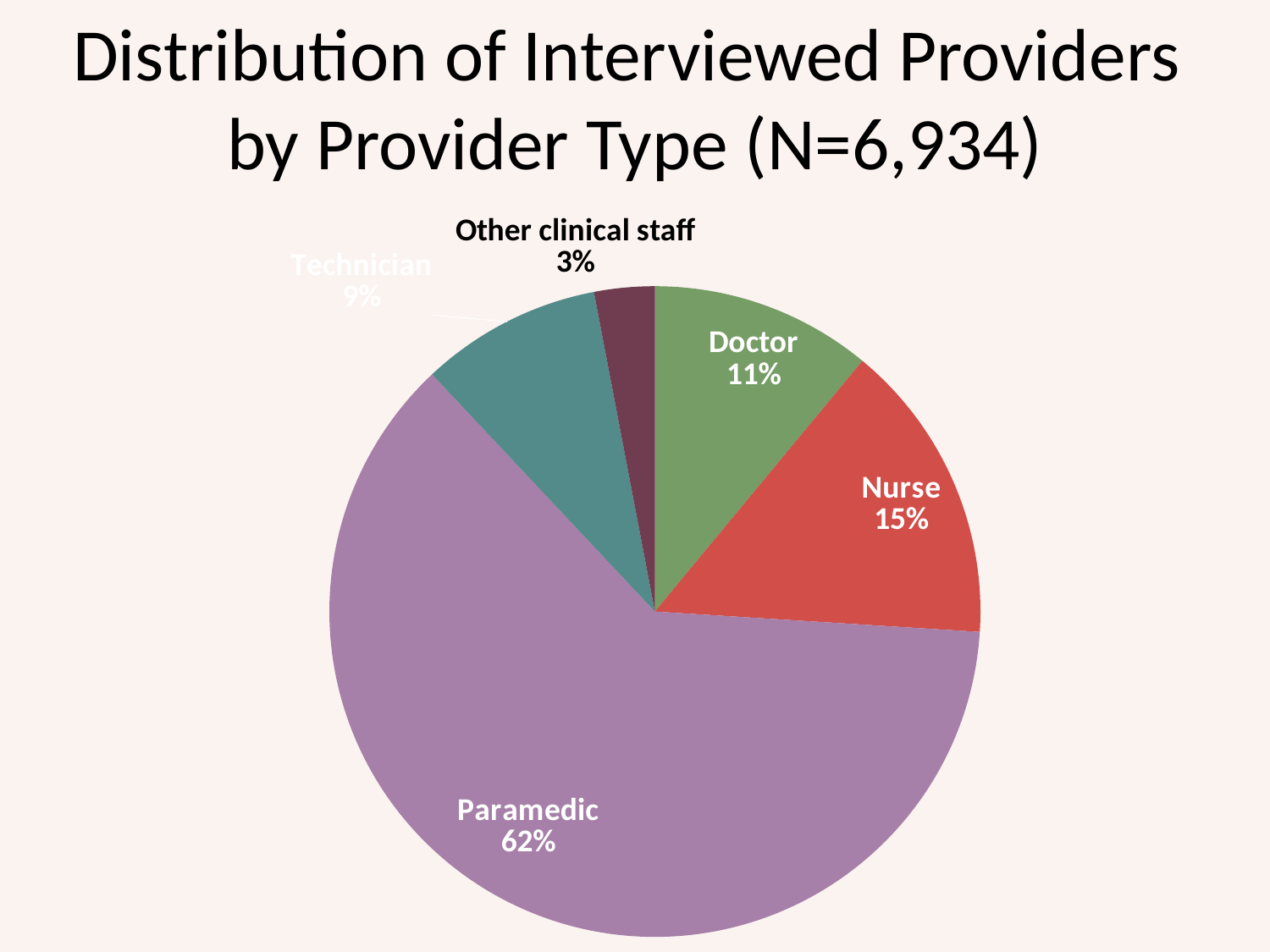

# Distribution of Interviewed Providers by Provider Type (N=6,934)

### Chart

| Category |  |
|---|---|
| Doctor | 11.0 |
| Nurse | 15.0 |
| Paramedic | 62.0 |
| Technician | 9.0 |
| Other clinical staff | 3.0 |